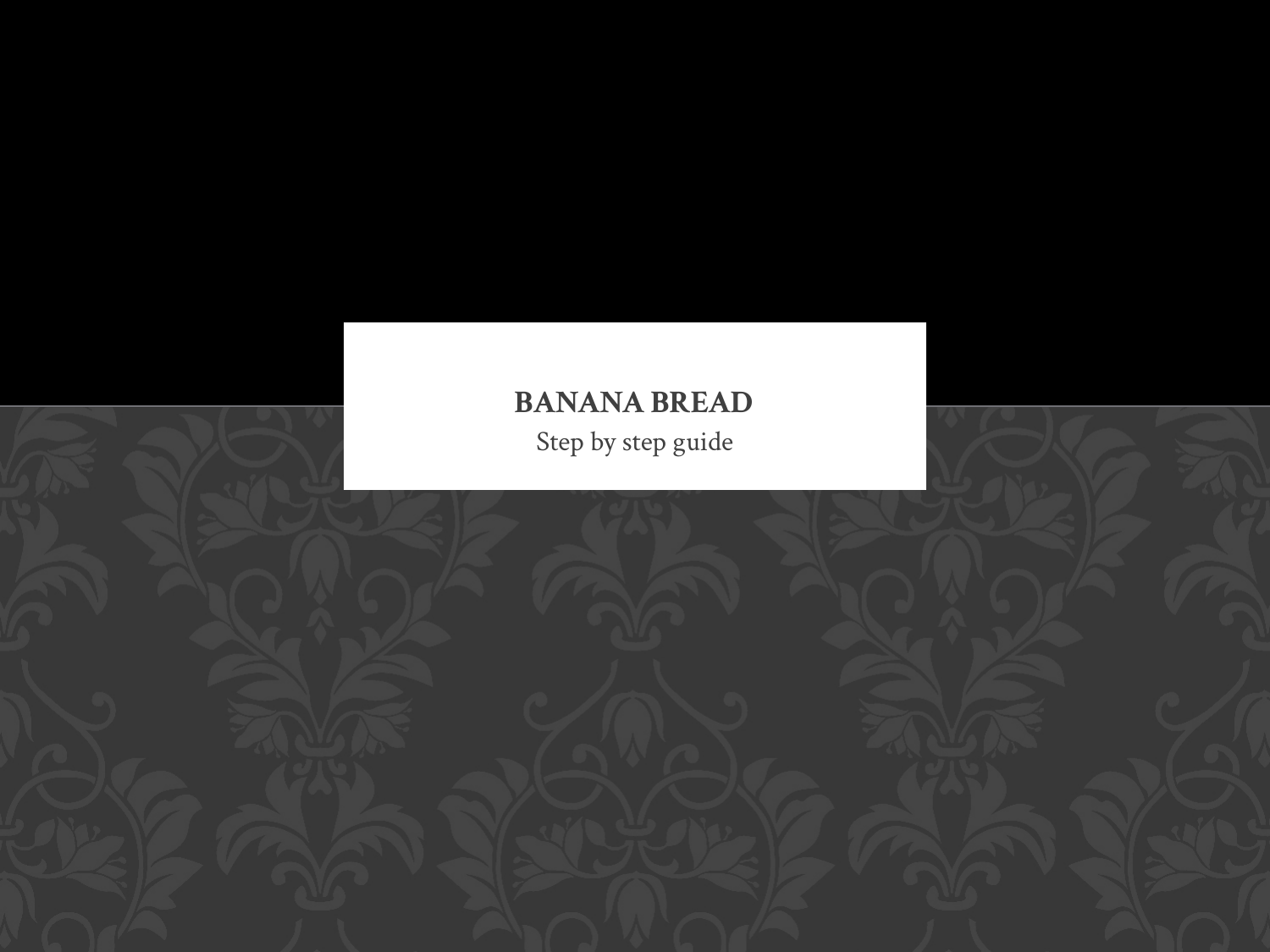

# BANANA BREAD
Step by step guide